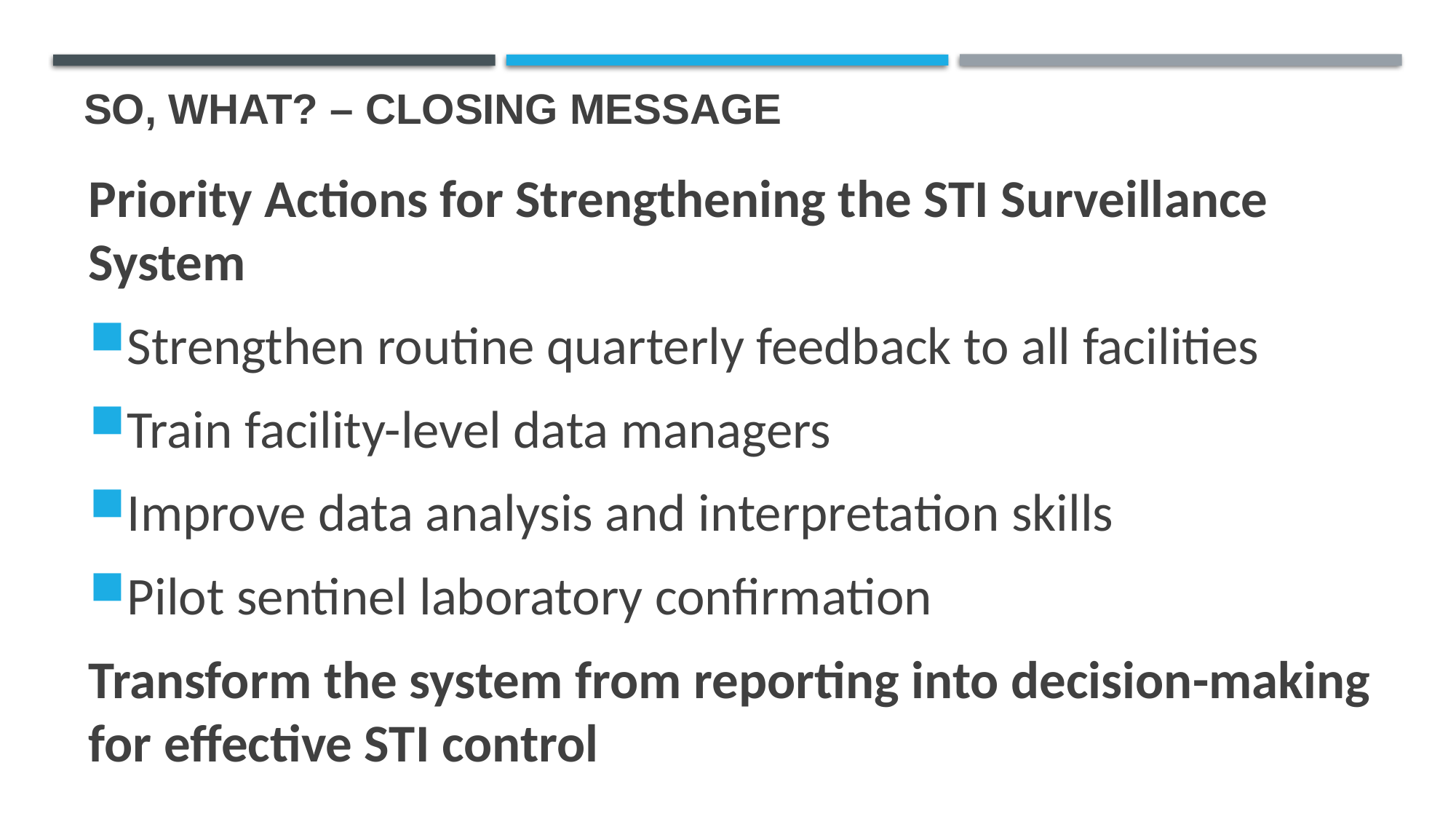

# So, what? – Closing message
Priority Actions for Strengthening the STI Surveillance System
Strengthen routine quarterly feedback to all facilities
Train facility-level data managers
Improve data analysis and interpretation skills
Pilot sentinel laboratory confirmation
Transform the system from reporting into decision-making for effective STI control